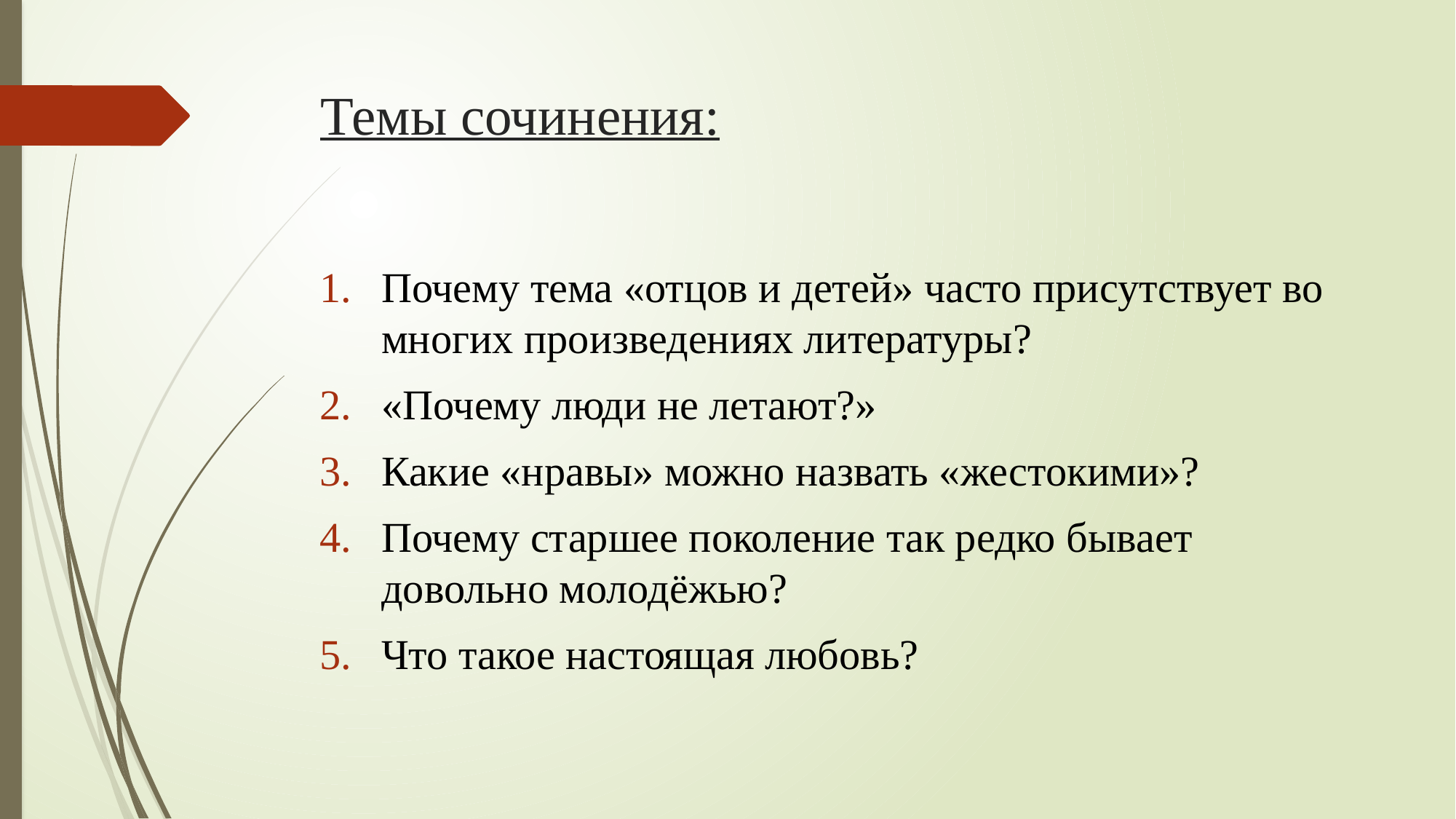

# Темы сочинения:
Почему тема «отцов и детей» часто присутствует во многих произведениях литературы?
«Почему люди не летают?»
Какие «нравы» можно назвать «жестокими»?
Почему старшее поколение так редко бывает довольно молодёжью?
Что такое настоящая любовь?